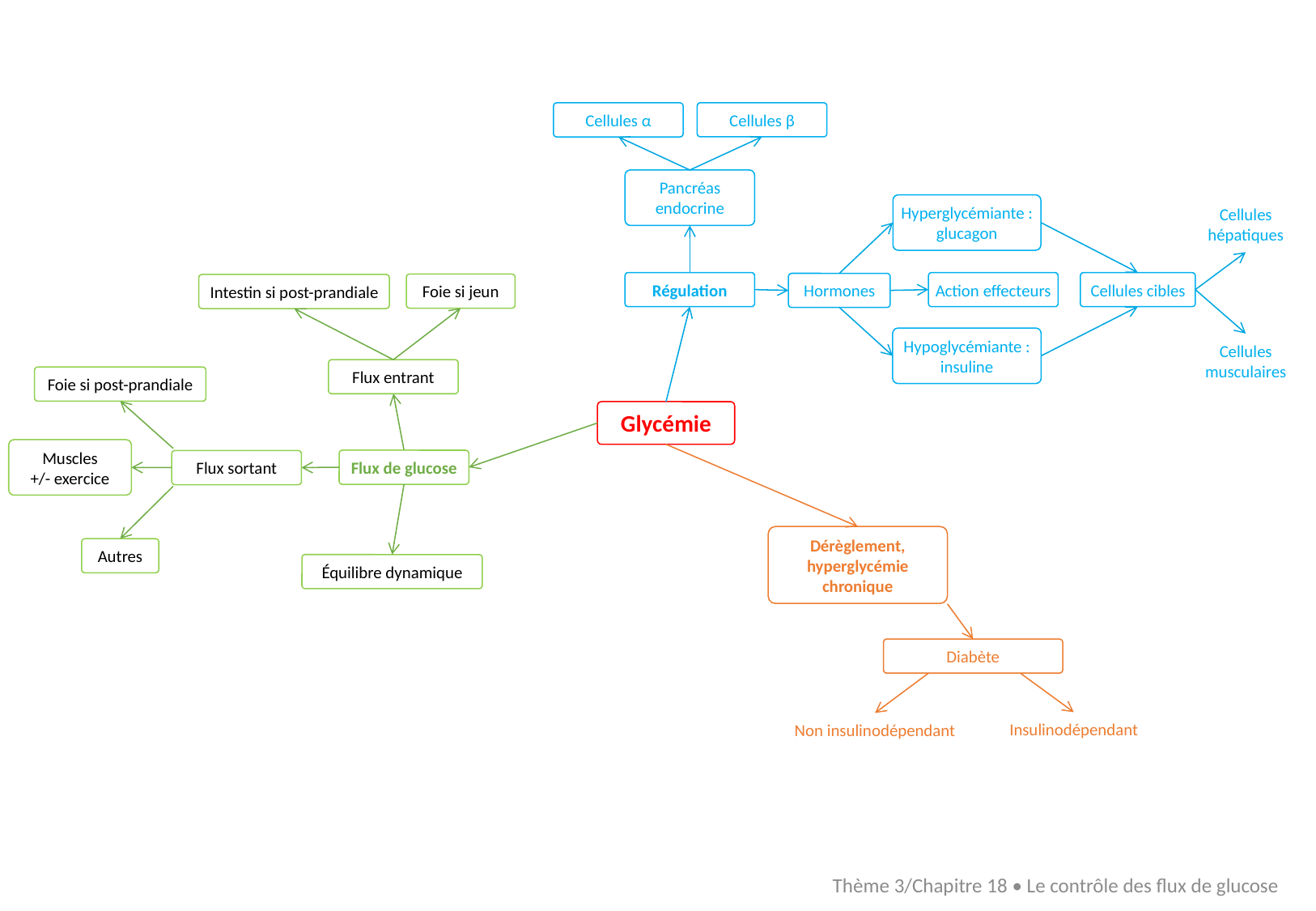

Cellules β
Cellules α
Pancréas endocrine
Hyperglycémiante : glucagon
Cellules hépatiques
Action effecteurs
Cellules cibles
Régulation
Hormones
Foie si jeun
Intestin si post-prandiale
Hypoglycémiante : insuline
Cellules musculaires
Flux entrant
Foie si post-prandiale
Glycémie
Muscles
+/- exercice
Flux de glucose
Flux sortant
Dérèglement, hyperglycémie chronique
Autres
Équilibre dynamique
Diabète
Insulinodépendant
Non insulinodépendant
Thème 3/Chapitre 18 • Le contrôle des flux de glucose